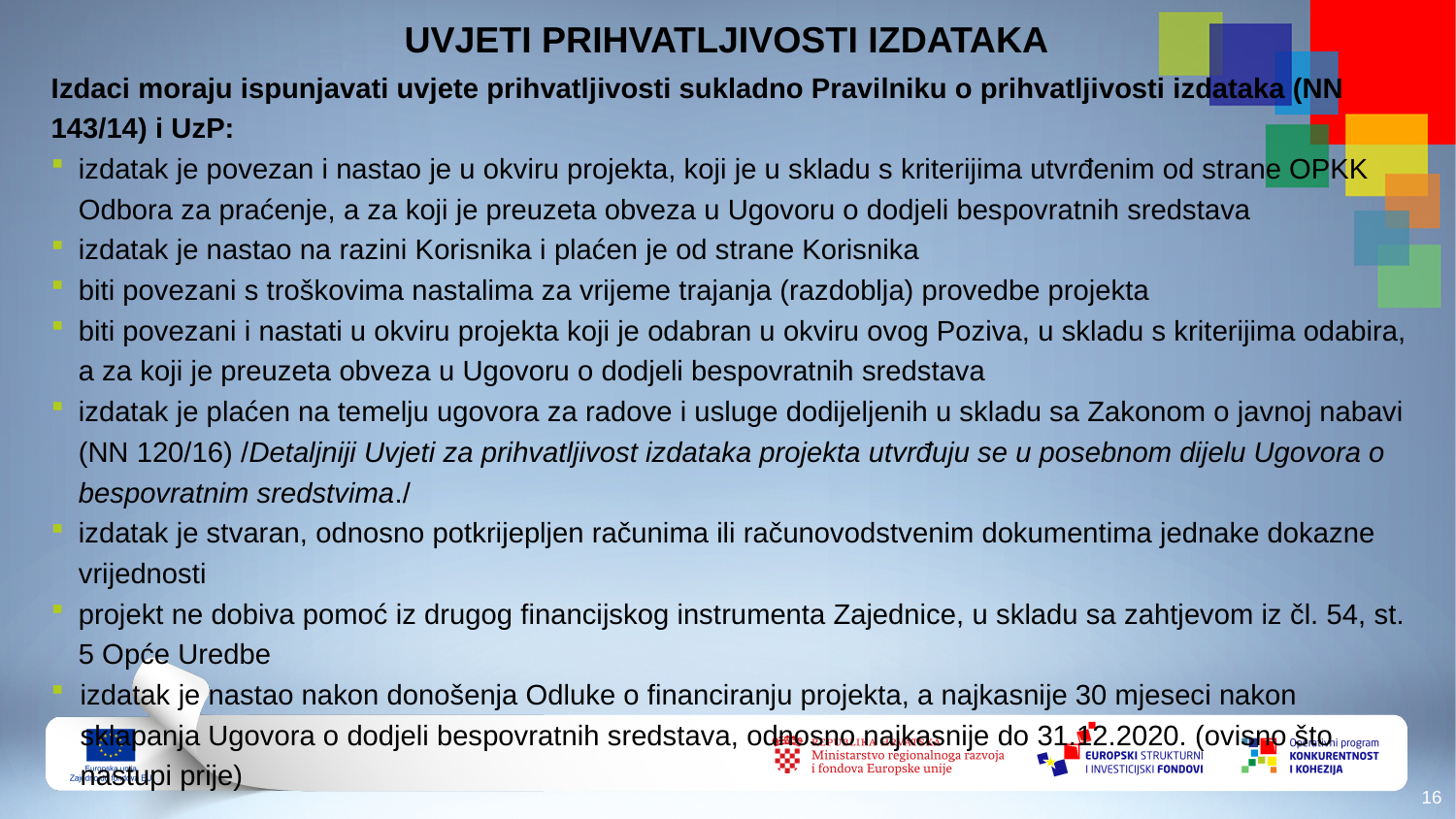

# UVJETI PRIHVATLJIVOSTI IZDATAKA
Izdaci moraju ispunjavati uvjete prihvatljivosti sukladno Pravilniku o prihvatljivosti izdataka (NN 143/14) i UzP:
izdatak je povezan i nastao je u okviru projekta, koji je u skladu s kriterijima utvrđenim od strane OPKK Odbora za praćenje, a za koji je preuzeta obveza u Ugovoru o dodjeli bespovratnih sredstava
izdatak je nastao na razini Korisnika i plaćen je od strane Korisnika
biti povezani s troškovima nastalima za vrijeme trajanja (razdoblja) provedbe projekta
biti povezani i nastati u okviru projekta koji je odabran u okviru ovog Poziva, u skladu s kriterijima odabira, a za koji je preuzeta obveza u Ugovoru o dodjeli bespovratnih sredstava
izdatak je plaćen na temelju ugovora za radove i usluge dodijeljenih u skladu sa Zakonom o javnoj nabavi (NN 120/16) /Detaljniji Uvjeti za prihvatljivost izdataka projekta utvrđuju se u posebnom dijelu Ugovora o bespovratnim sredstvima./
izdatak je stvaran, odnosno potkrijepljen računima ili računovodstvenim dokumentima jednake dokazne vrijednosti
projekt ne dobiva pomoć iz drugog financijskog instrumenta Zajednice, u skladu sa zahtjevom iz čl. 54, st. 5 Opće Uredbe
izdatak je nastao nakon donošenja Odluke o financiranju projekta, a najkasnije 30 mjeseci nakon sklapanja Ugovora o dodjeli bespovratnih sredstava, odnosno najkasnije do 31.12.2020. (ovisno što nastupi prije)

16